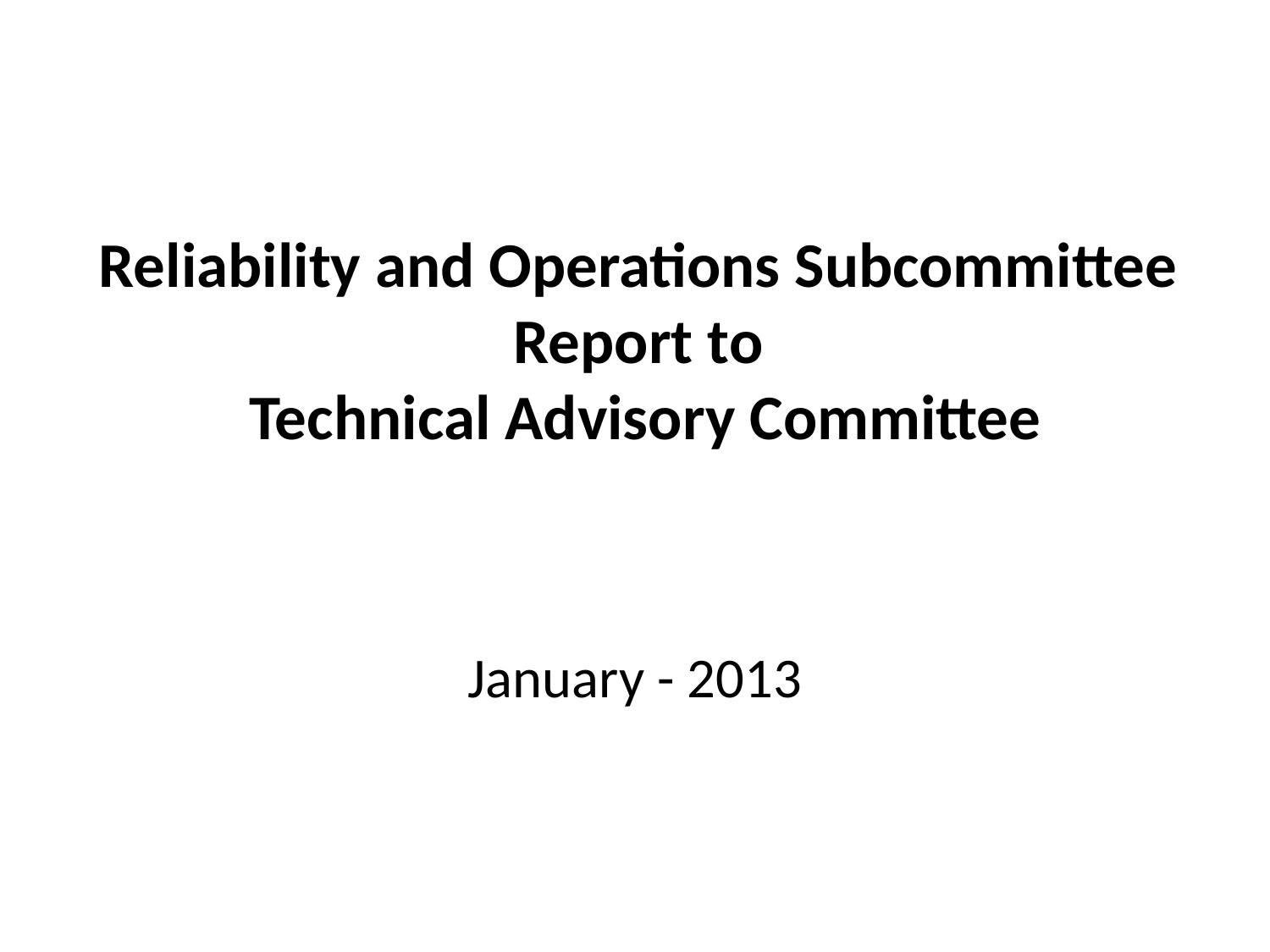

# Reliability and Operations Subcommittee Report to Technical Advisory Committee
January - 2013